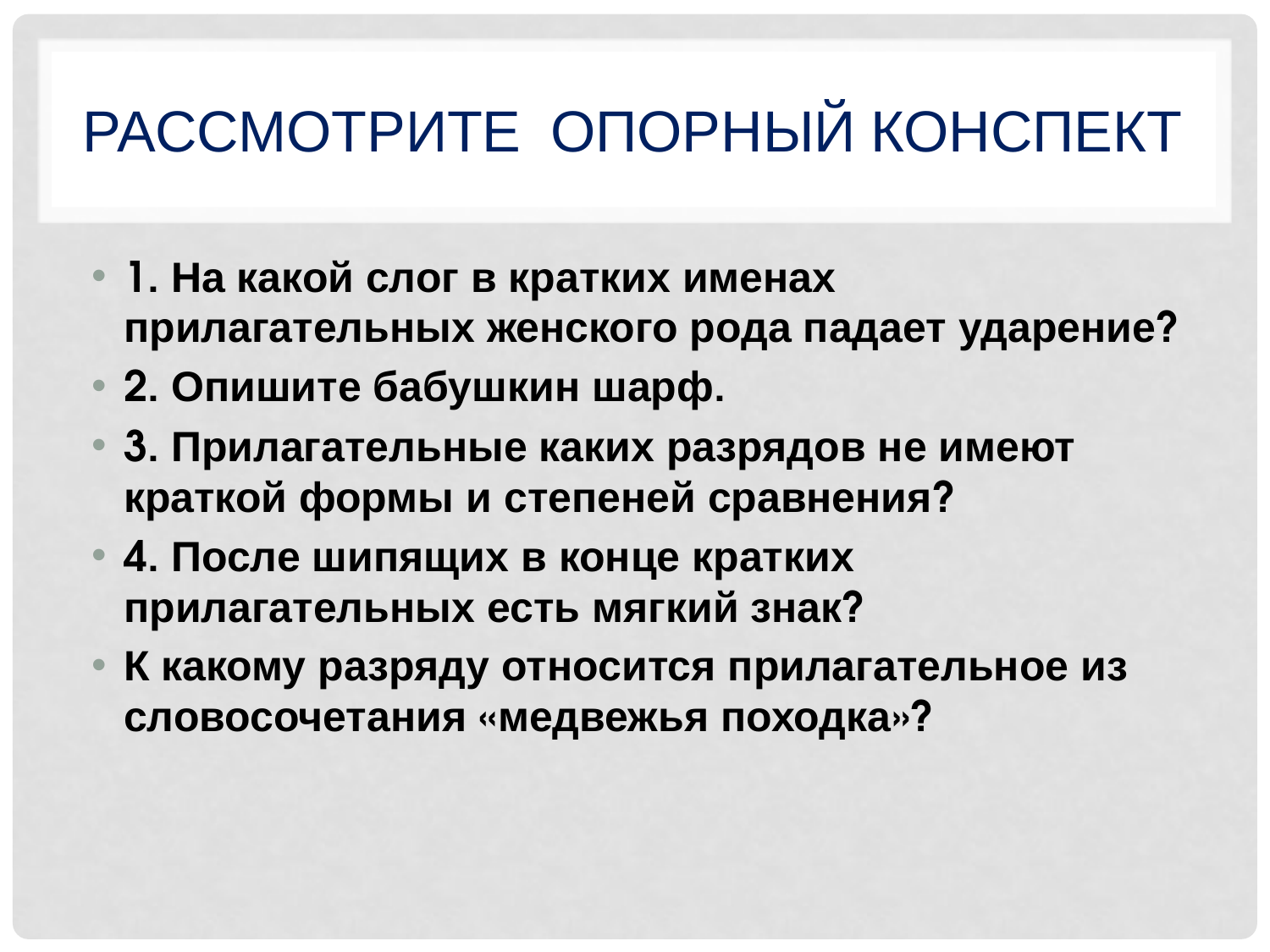

# Рассмотрите  Опорный конспект
1. На какой слог в кратких именах прилагательных женского рода падает ударение?
2. Опишите бабушкин шарф.
3. Прилагательные каких разрядов не имеют краткой формы и степеней сравнения?
4. После шипящих в конце кратких прилагательных есть мягкий знак?
К какому разряду относится прилагательное из словосочетания «медвежья походка»?